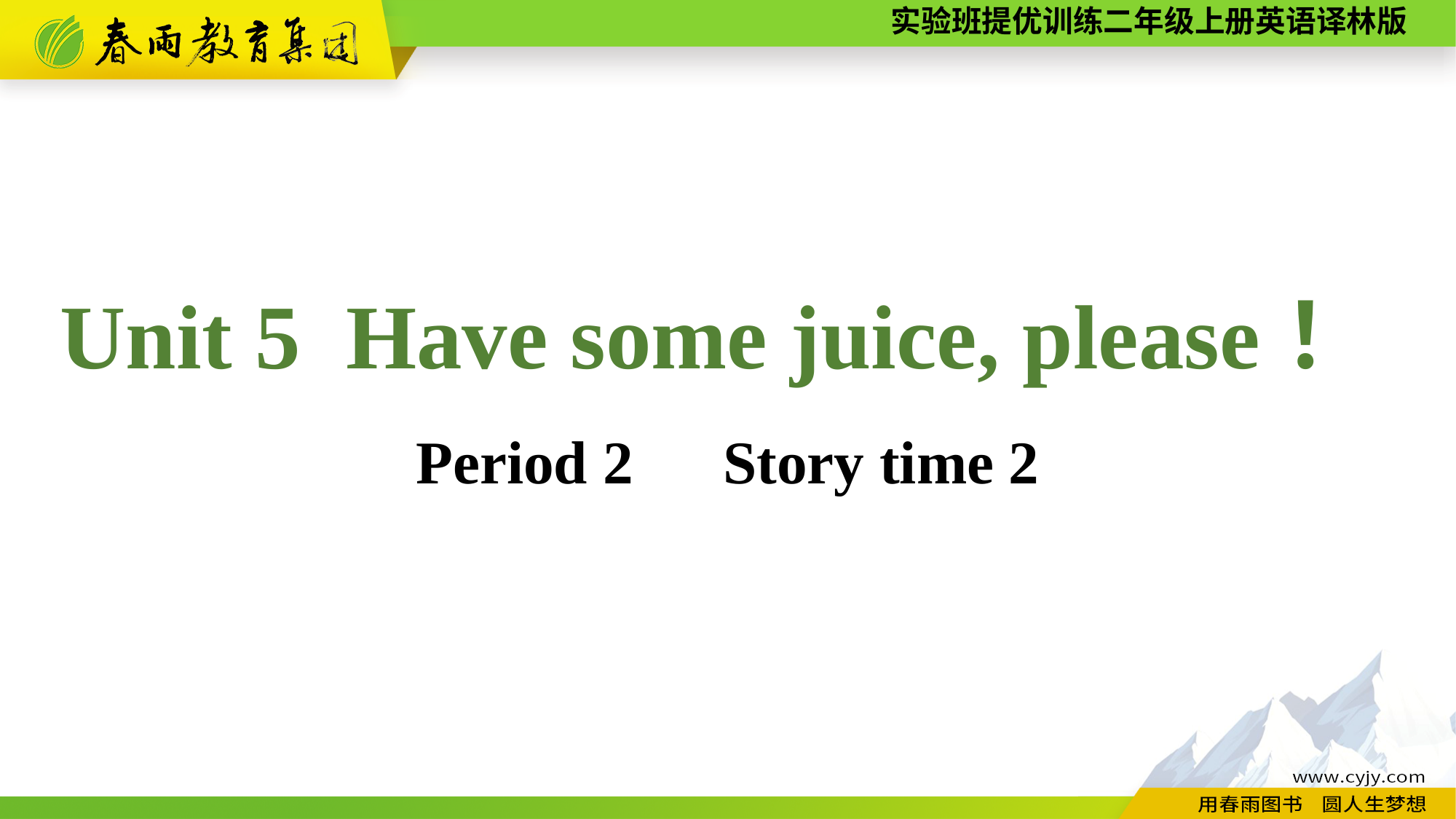

Unit 5  Have some juice, please！Period 2　Story time 2